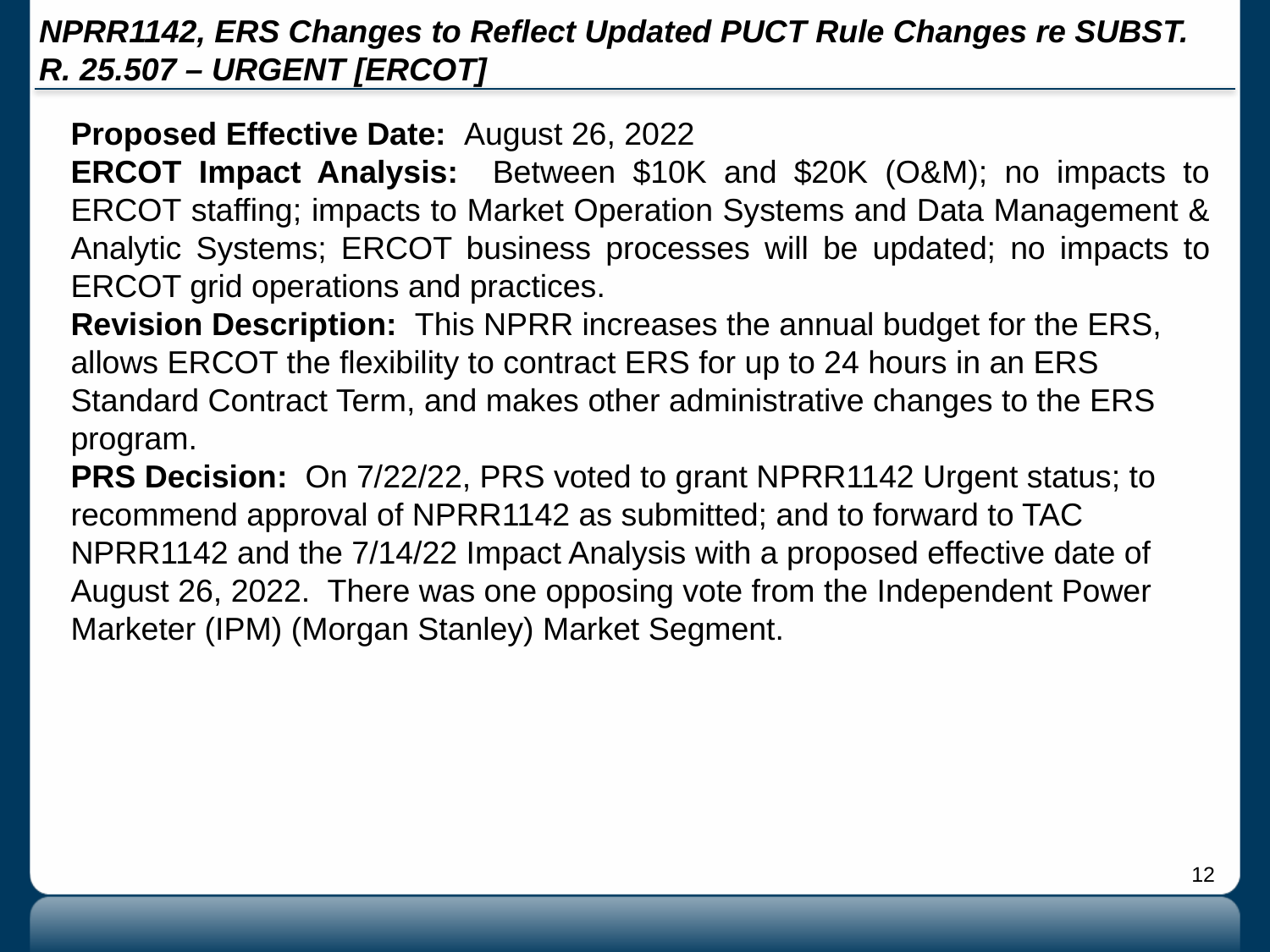

# NPRR1142, ERS Changes to Reflect Updated PUCT Rule Changes re SUBST. R. 25.507 – URGENT [ERCOT]
Proposed Effective Date:  August 26, 2022
ERCOT Impact Analysis:  Between $10K and $20K (O&M); no impacts to ERCOT staffing; impacts to Market Operation Systems and Data Management & Analytic Systems; ERCOT business processes will be updated; no impacts to ERCOT grid operations and practices.
Revision Description:  This NPRR increases the annual budget for the ERS, allows ERCOT the flexibility to contract ERS for up to 24 hours in an ERS Standard Contract Term, and makes other administrative changes to the ERS program.
PRS Decision:  On 7/22/22, PRS voted to grant NPRR1142 Urgent status; to recommend approval of NPRR1142 as submitted; and to forward to TAC NPRR1142 and the 7/14/22 Impact Analysis with a proposed effective date of August 26, 2022.  There was one opposing vote from the Independent Power Marketer (IPM) (Morgan Stanley) Market Segment.